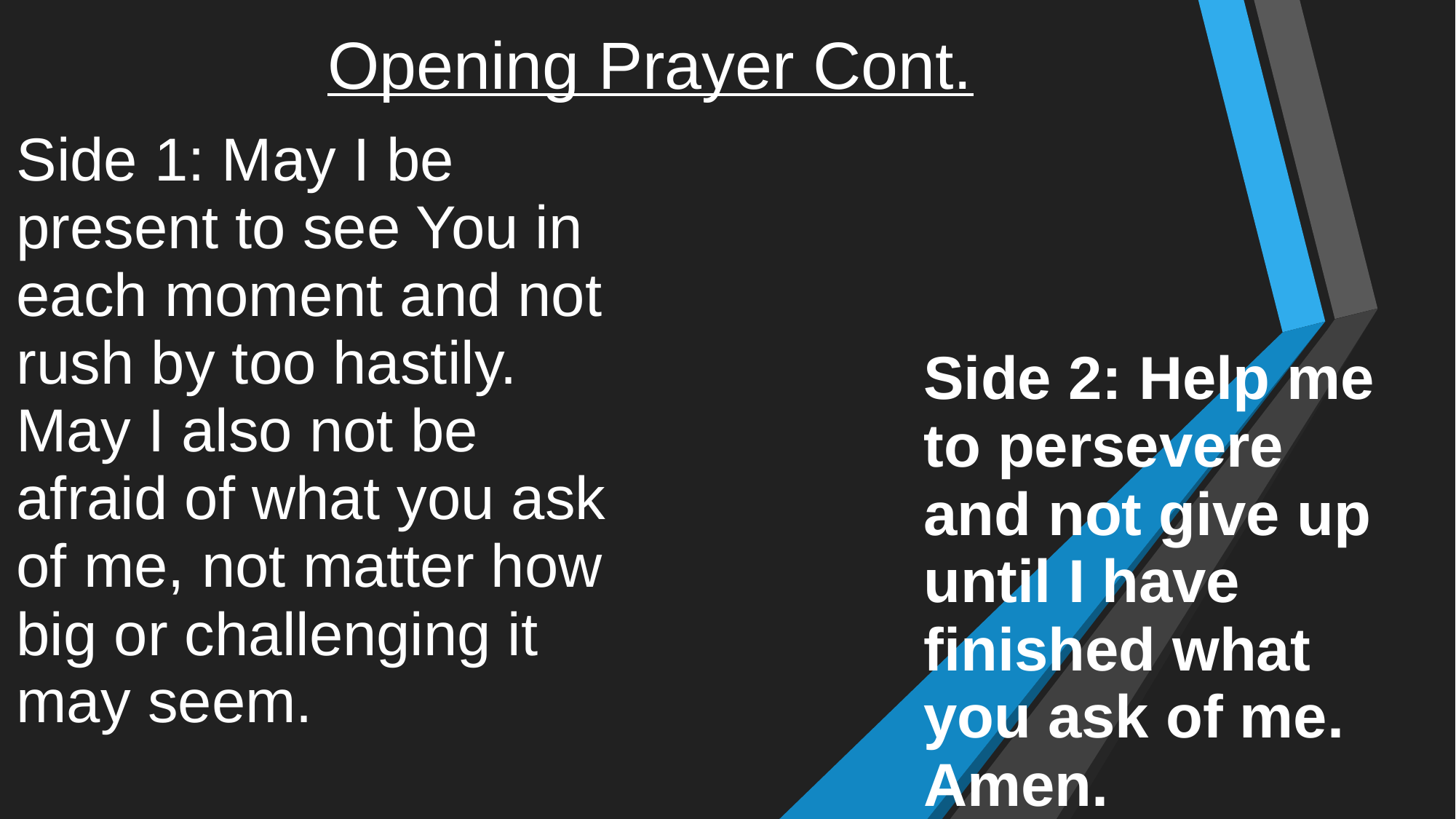

# Opening Prayer Cont.
| Side 1: May I be present to see You in each moment and not rush by too hastily. May I also not be afraid of what you ask of me, not matter how big or challenging it may seem. |
| --- |
| Side 2: Help me to persevere and not give up until I have finished what you ask of me. Amen. |
| --- |